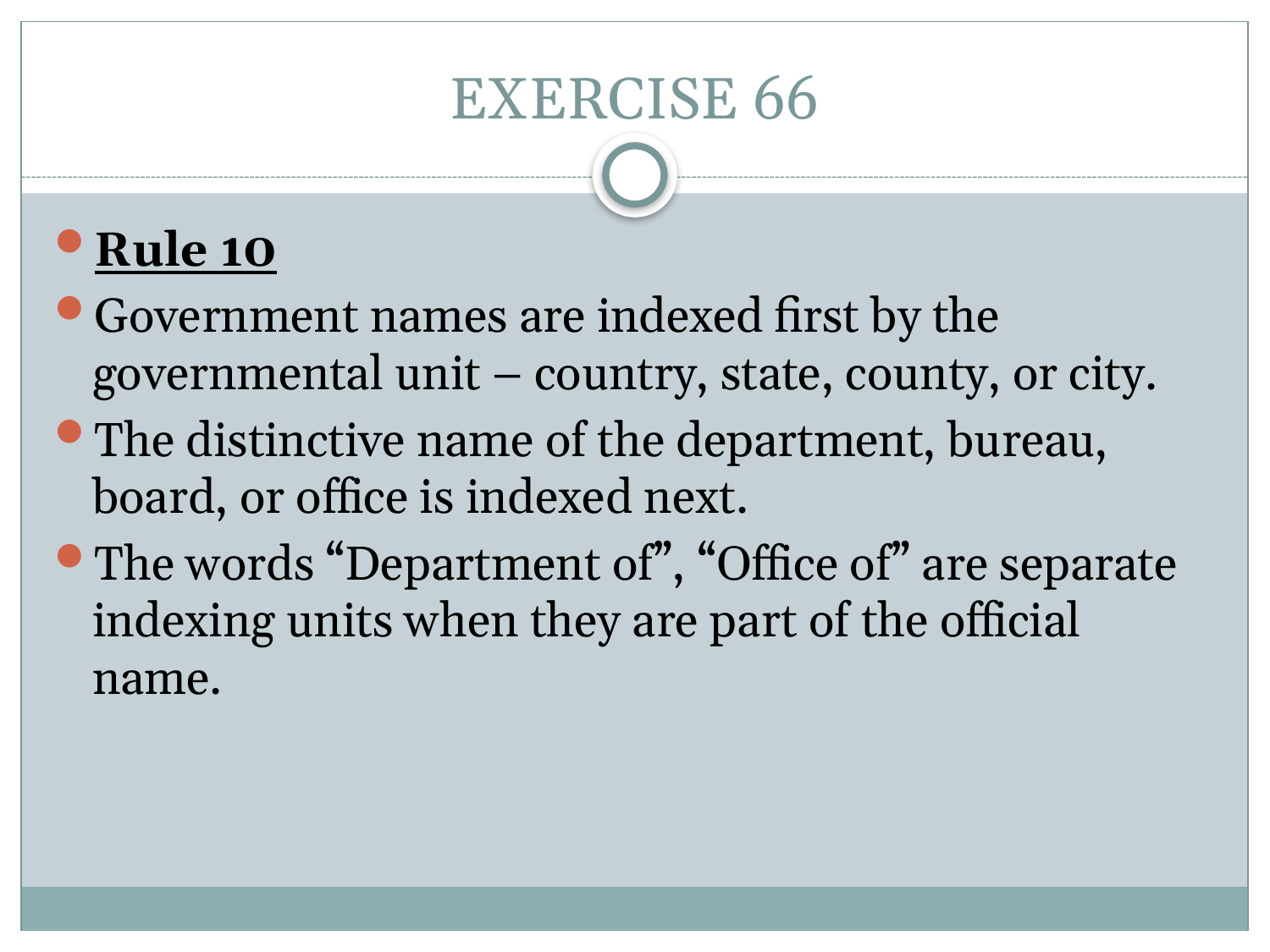

# EXERCISE 66
Rule 10
Government names are indexed first by the governmental unit – country, state, county, or city.
The distinctive name of the department, bureau, board, or office is indexed next.
The words “Department of”, “Office of” are separate indexing units when they are part of the official name.